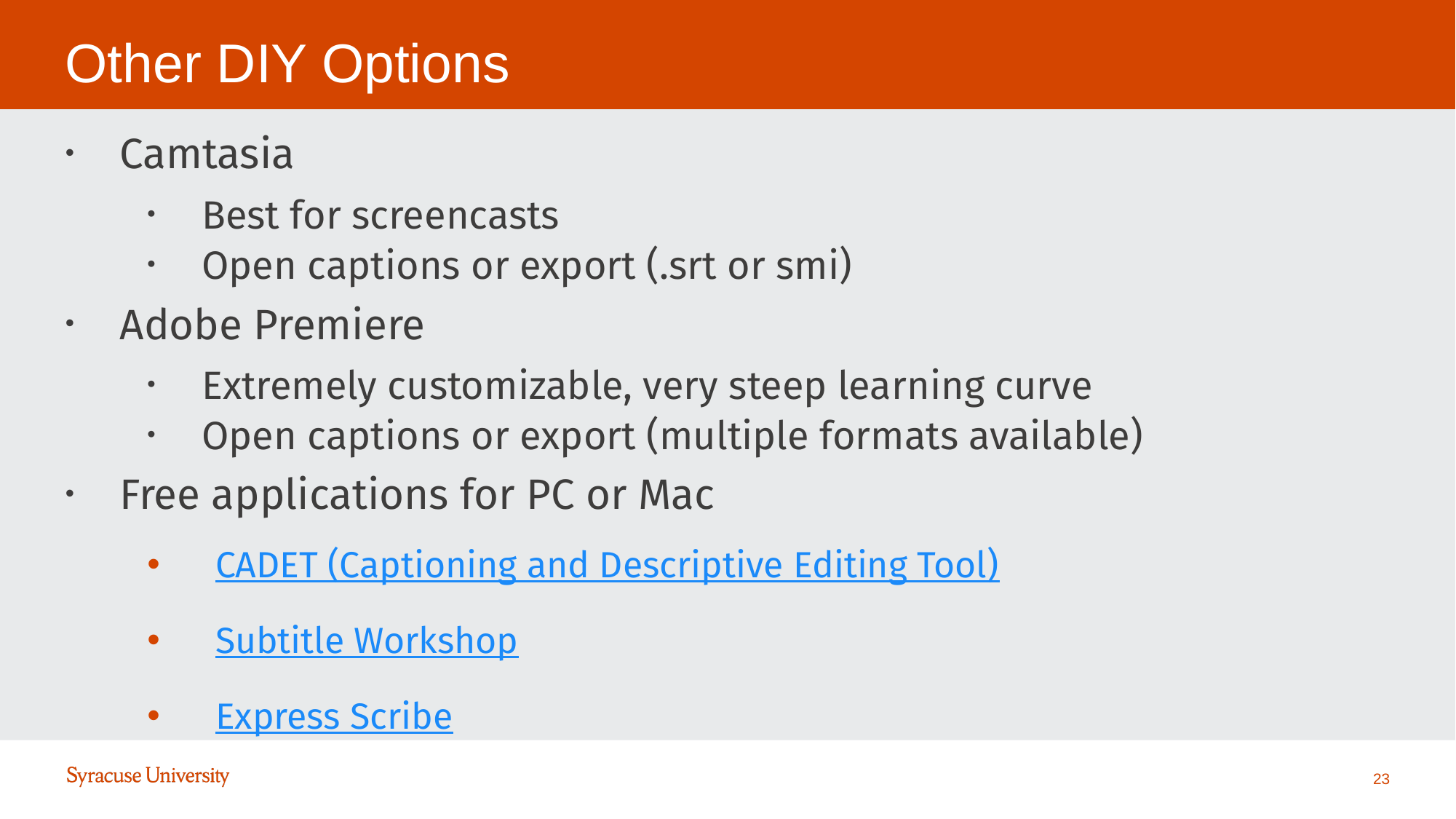

# Other DIY Options
Camtasia
Best for screencasts
Open captions or export (.srt or smi)
Adobe Premiere
Extremely customizable, very steep learning curve
Open captions or export (multiple formats available)
Free applications for PC or Mac
CADET (Captioning and Descriptive Editing Tool)
Subtitle Workshop
Express Scribe
23